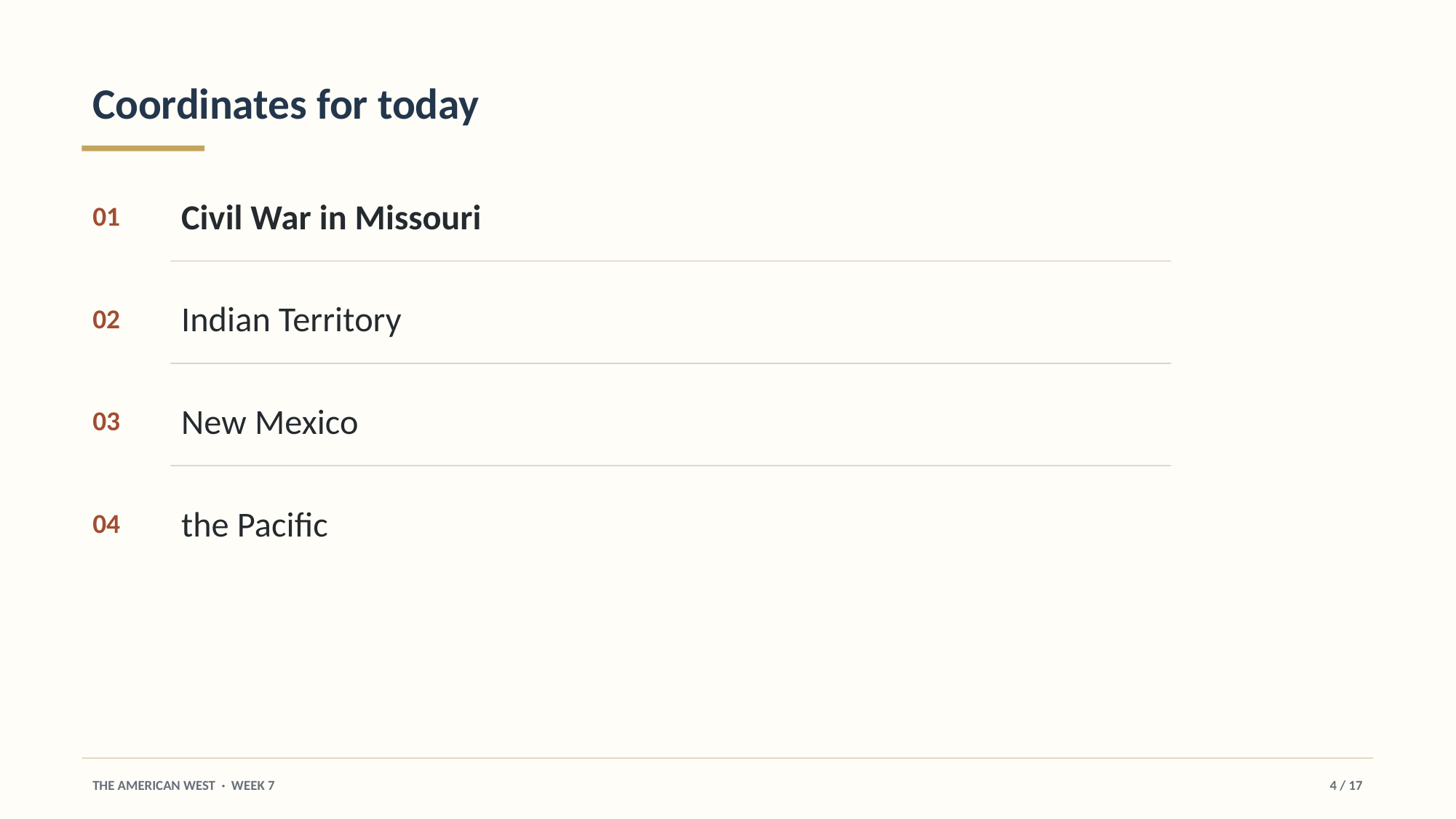

Coordinates for today

Civil War in Missouri
01

Indian Territory
02

New Mexico
03

the Pacific
04

THE AMERICAN WEST  ·  WEEK 7
4 / 17